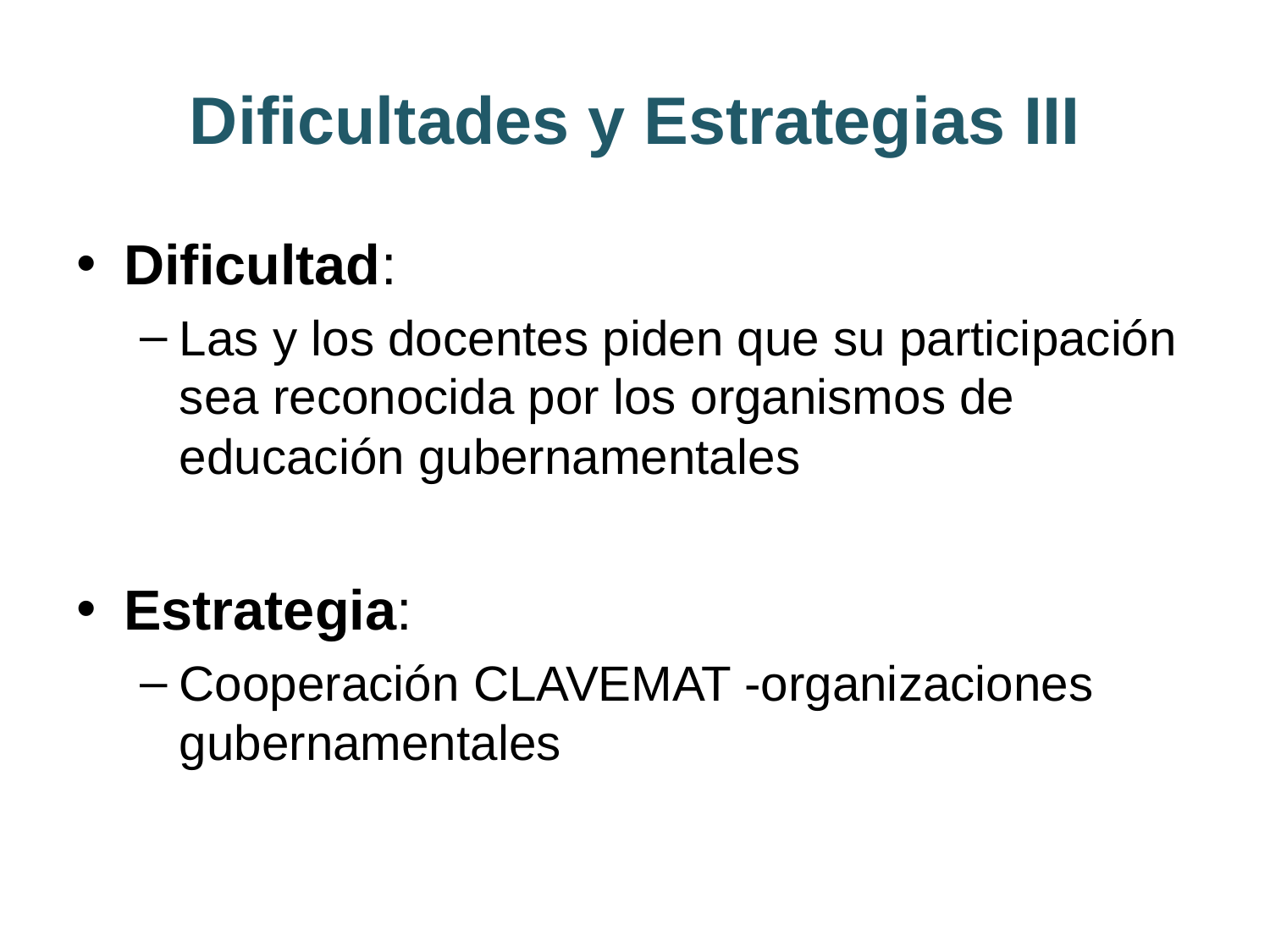

# Dificultades y Estrategias III
Dificultad:
Las y los docentes piden que su participación sea reconocida por los organismos de educación gubernamentales

Estrategia:
Cooperación CLAVEMAT -organizaciones gubernamentales